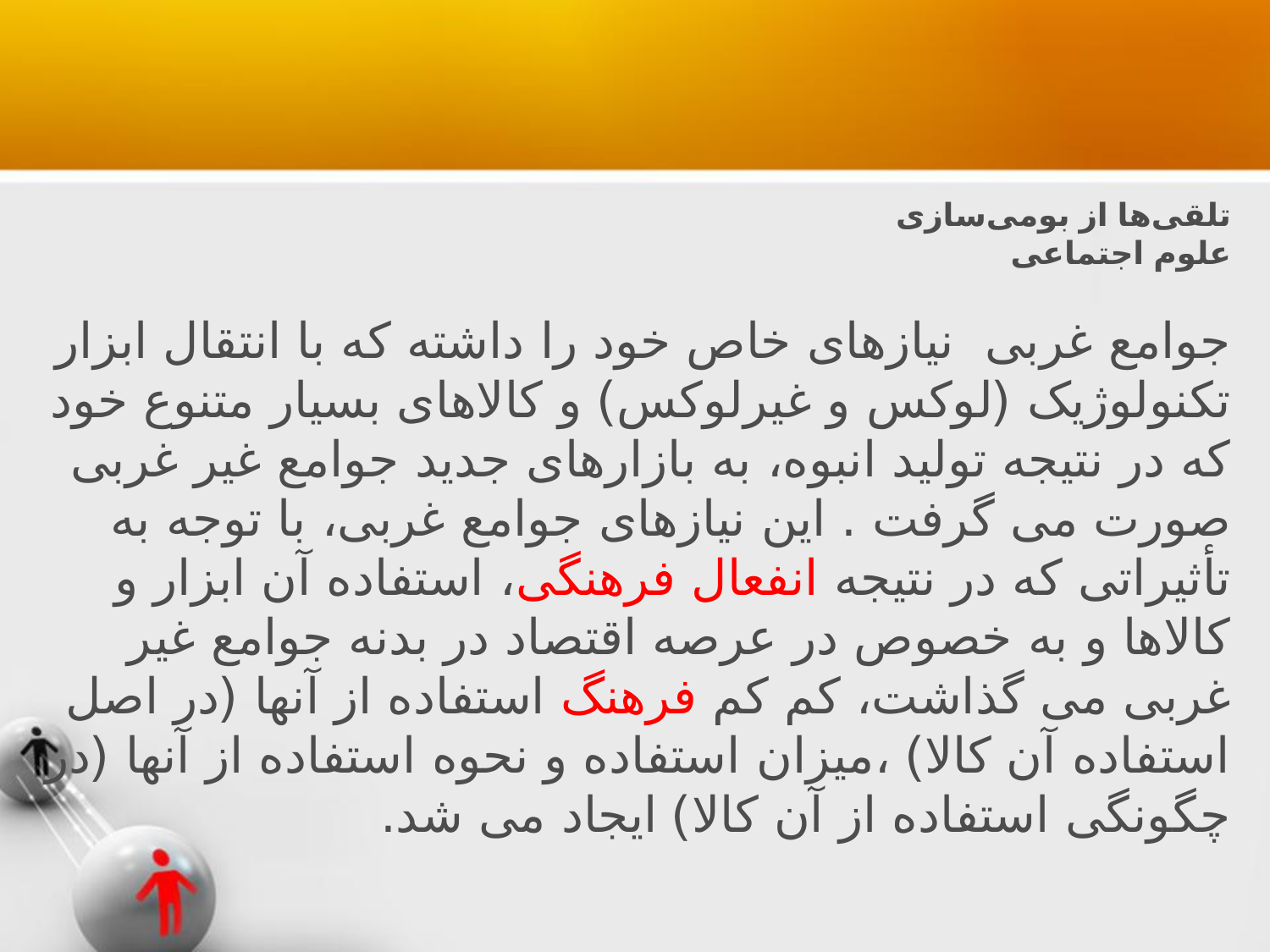

#
تلقی‌ها از بومی‌سازی
علوم اجتماعی

جوامع غربی  نیازهای خاص خود را داشته که با انتقال ابزار تکنولوژیک (لوکس و غیرلوکس) و کالاهای بسیار متنوع خود که در نتیجه تولید انبوه، به بازارهای جدید جوامع غیر غربی صورت می گرفت . این نیازهای جوامع غربی، با توجه به تأثیراتی که در نتیجه انفعال فرهنگی، استفاده آن ابزار و کالاها و به خصوص در عرصه اقتصاد در بدنه جوامع غیر غربی می گذاشت، کم کم فرهنگ استفاده از آنها (در اصل استفاده آن کالا) ،میزان استفاده و نحوه استفاده از آنها (در چگونگی استفاده از آن کالا) ایجاد می شد.